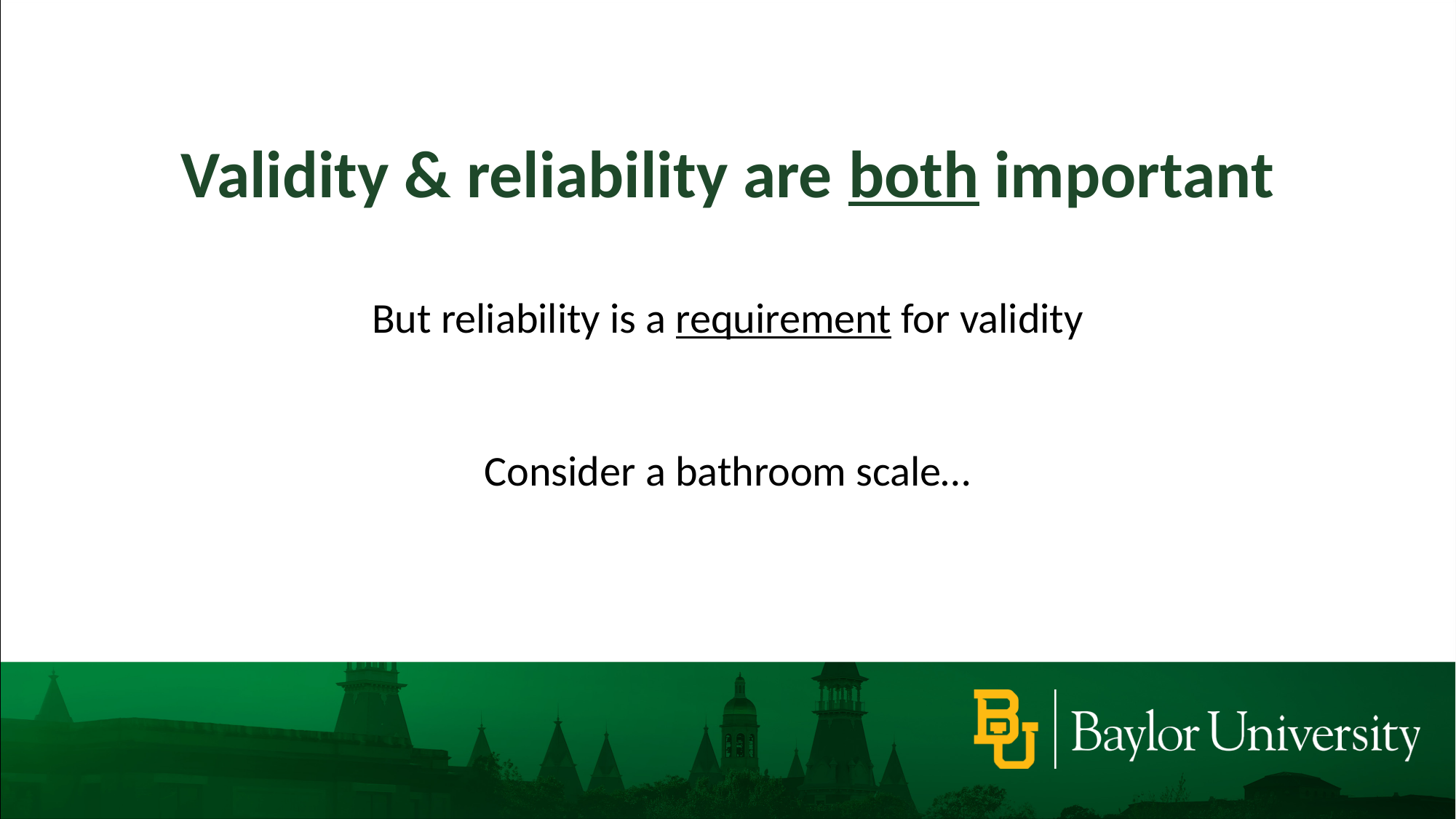

Validity & reliability are both important
But reliability is a requirement for validity

Consider a bathroom scale…